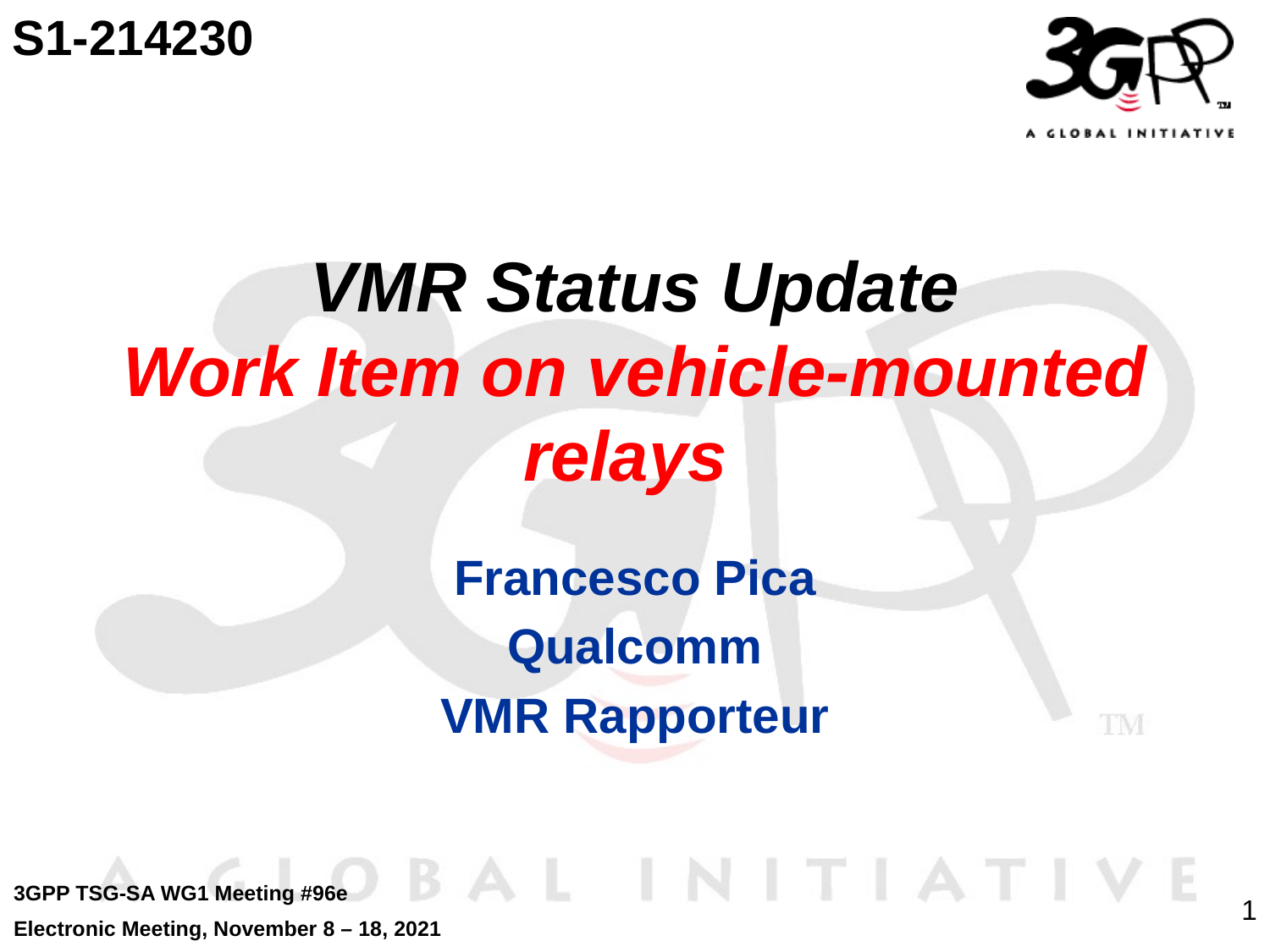

S1-214230

# VMR Status Update Work Item on vehicle-mounted relays
Francesco Pica
Qualcomm
VMR Rapporteur
3GPP TSG-SA WG1 Meeting #96e
Electronic Meeting, November 8 – 18, 2021
1